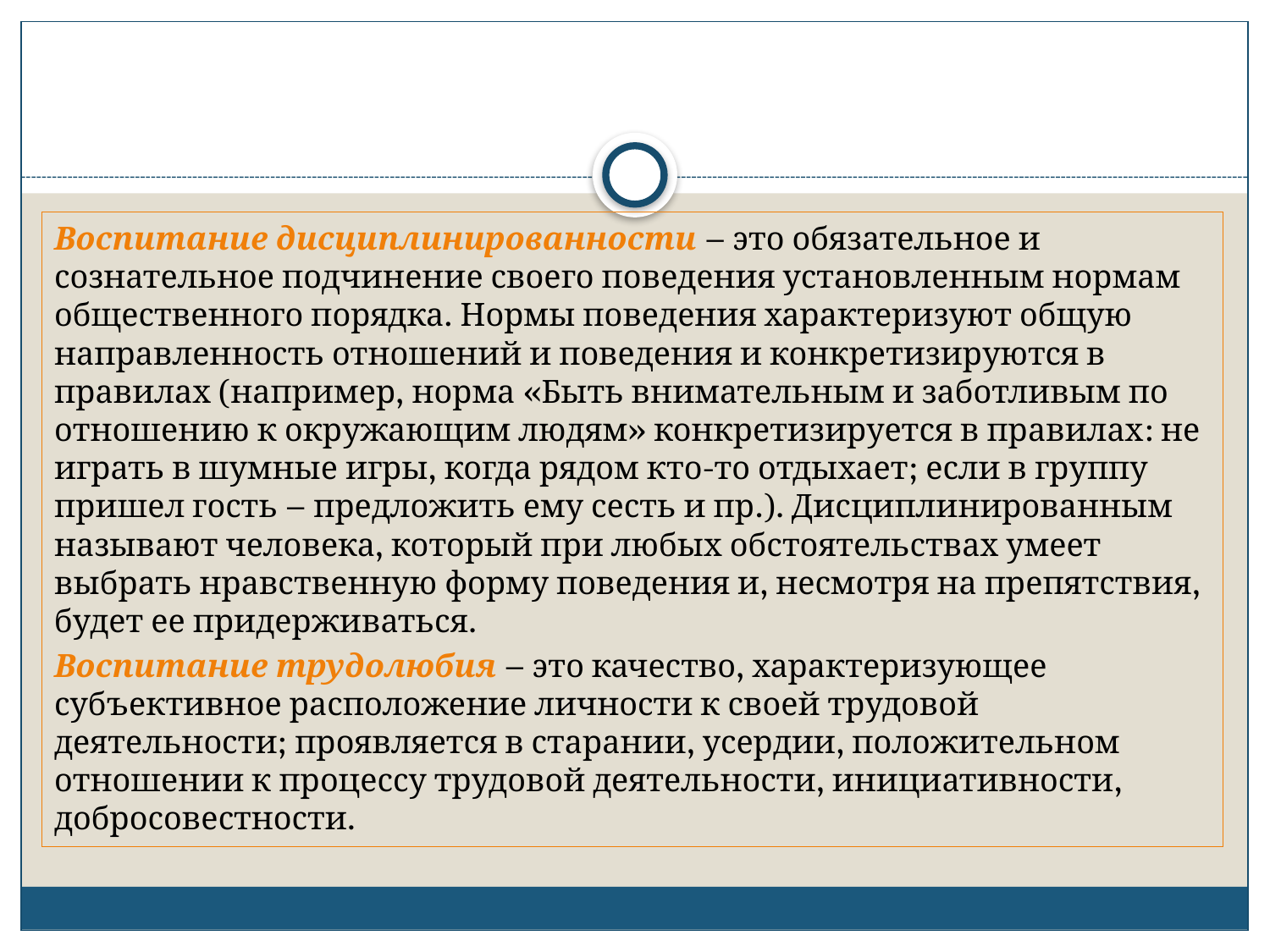

Воспитание дисциплинированности – это обязательное и сознательное подчинение своего поведения установленным нормам общественного порядка. Нормы поведения характеризуют общую направленность отношений и поведения и конкретизируются в правилах (например, норма «Быть внимательным и заботливым по отношению к окружающим людям» конкретизируется в правилах: не играть в шумные игры, когда рядом кто-то отдыхает; если в группу пришел гость – предложить ему сесть и пр.). Дисциплинированным называют человека, который при любых обстоятельствах умеет выбрать нравственную форму поведения и, несмотря на препятствия, будет ее придерживаться.
Воспитание трудолюбия – это качество, характеризующее субъективное расположение личности к своей трудовой деятельности; проявляется в старании, усердии, положительном отношении к процессу трудовой деятельности, инициативности, добросовестности.